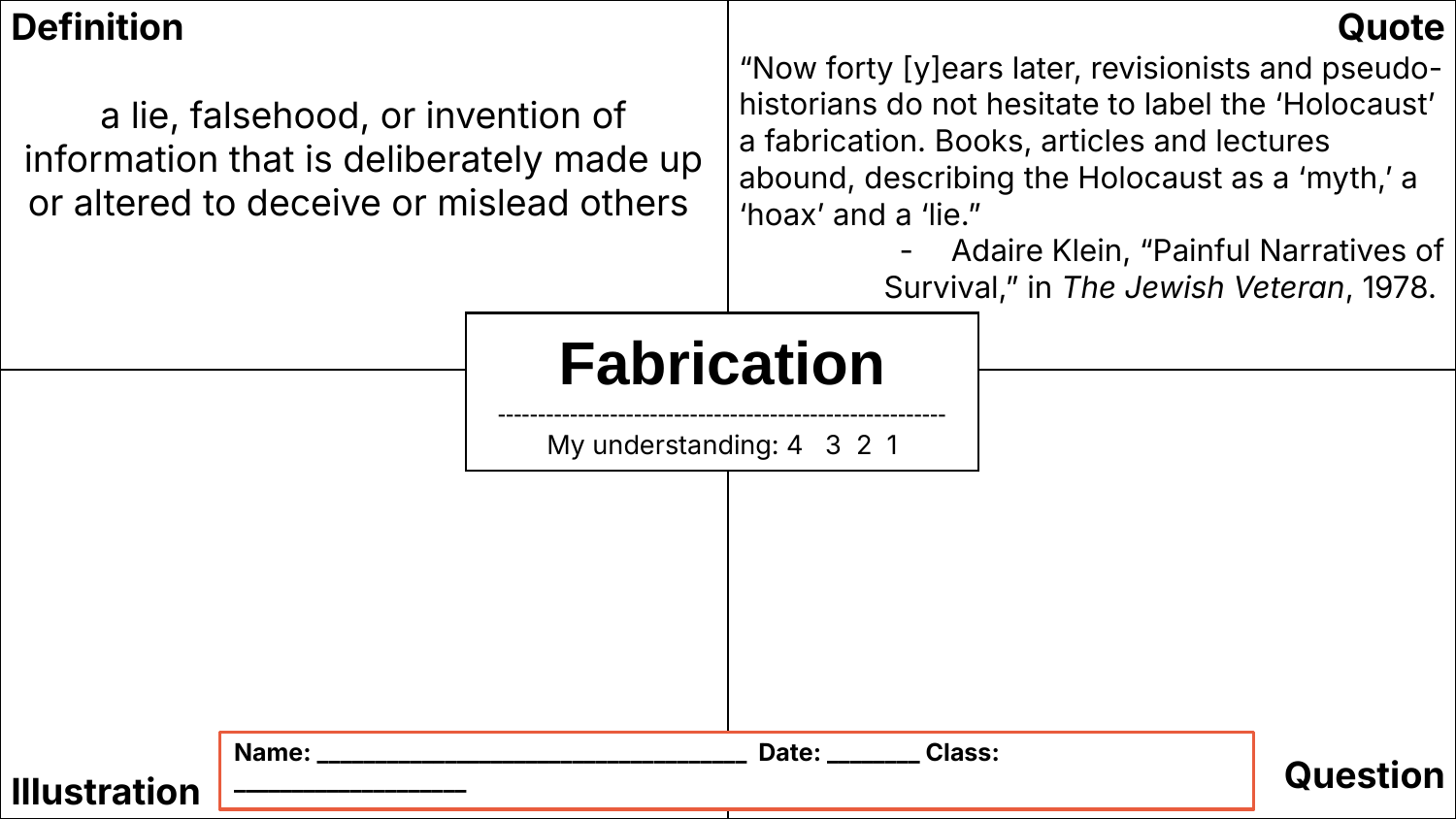

| Definition a lie, falsehood, or invention of information that is deliberately made up or altered to deceive or mislead others | Quote “Now forty [y]ears later, revisionists and pseudo-historians do not hesitate to label the ‘Holocaust’ a fabrication. Books, articles and lectures abound, describing the Holocaust as a ‘myth,’ a ‘hoax’ and a ‘lie.” Adaire Klein, “Painful Narratives of Survival,” in The Jewish Veteran, 1978. |
| --- | --- |
| Illustration | Question |
Fabrication
--------------------------------------------------------
My understanding: 4   3  2  1
Name: _____________________________________  Date: ________ Class: ____________________